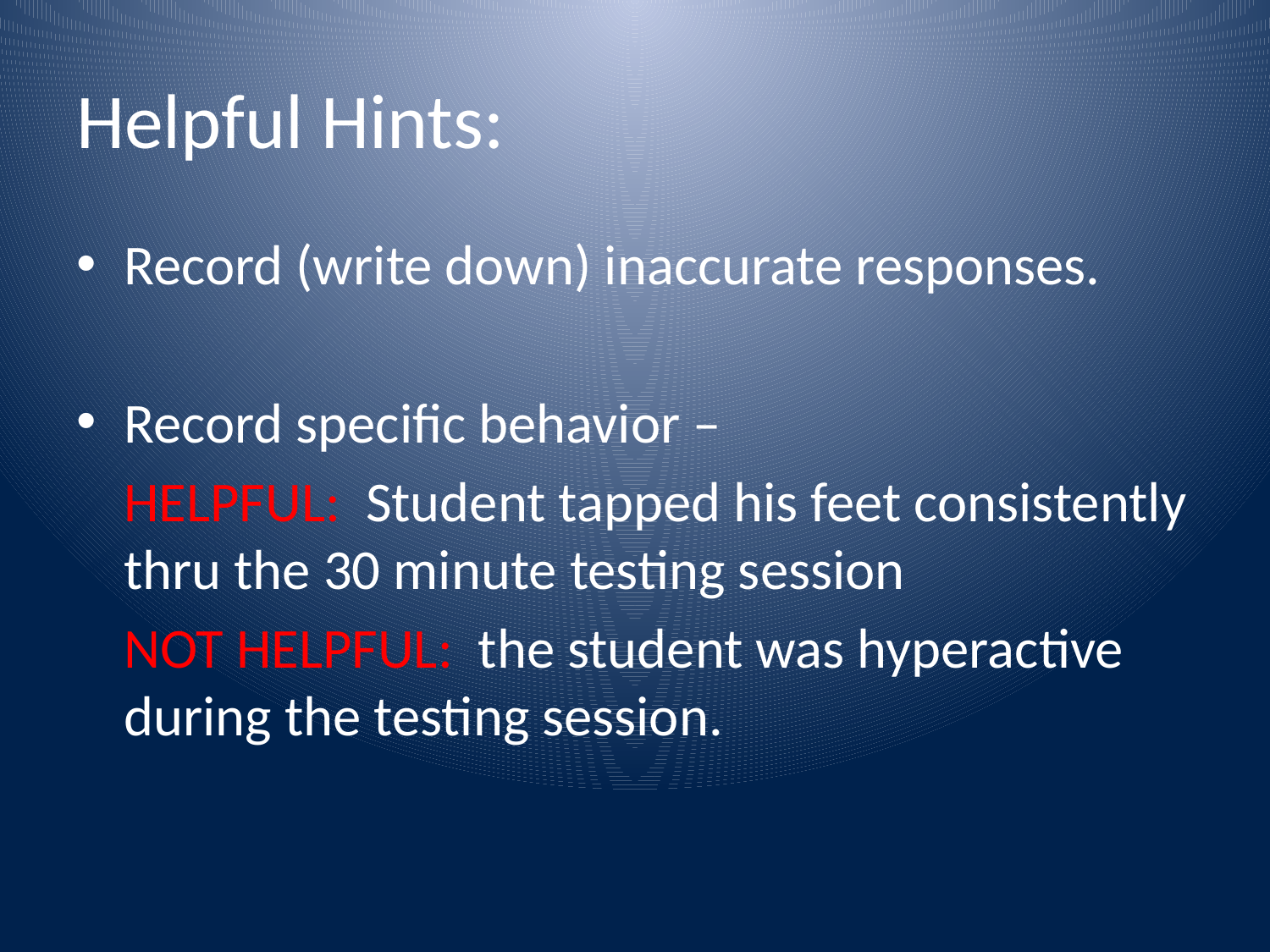

# Helpful Hints:
Record (write down) inaccurate responses.

Record specific behavior –
	HELPFUL:  Student tapped his feet consistently thru the 30 minute testing session
	NOT HELPFUL:  the student was hyperactive during the testing session.